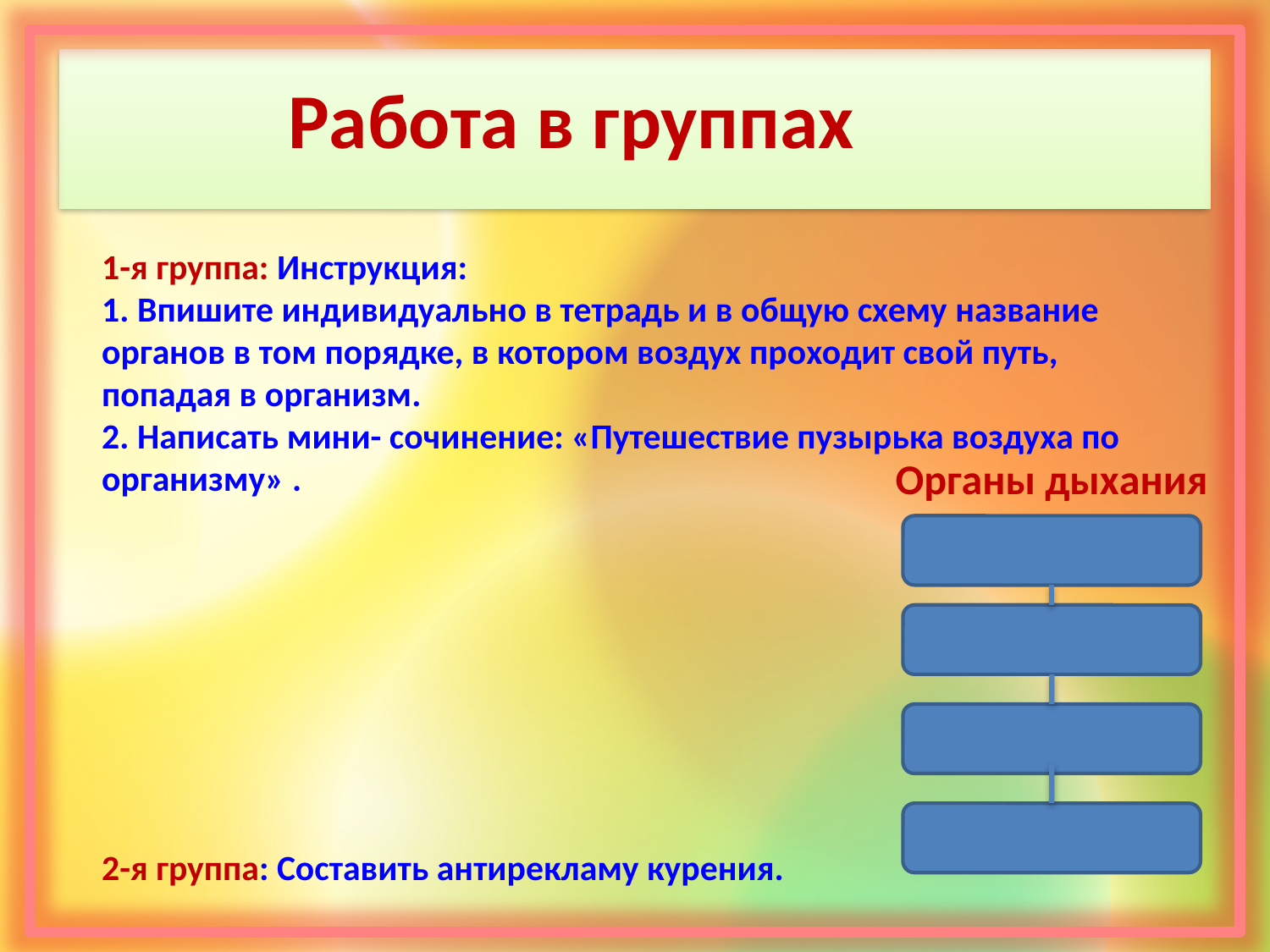

Работа в группах
1-я группа: Инструкция:
1. Впишите индивидуально в тетрадь и в общую схему название органов в том порядке, в котором воздух проходит свой путь, попадая в организм.
2. Написать мини- сочинение: «Путешествие пузырька воздуха по организму» .

2-я группа: Составить антирекламу курения.

Органы дыхания